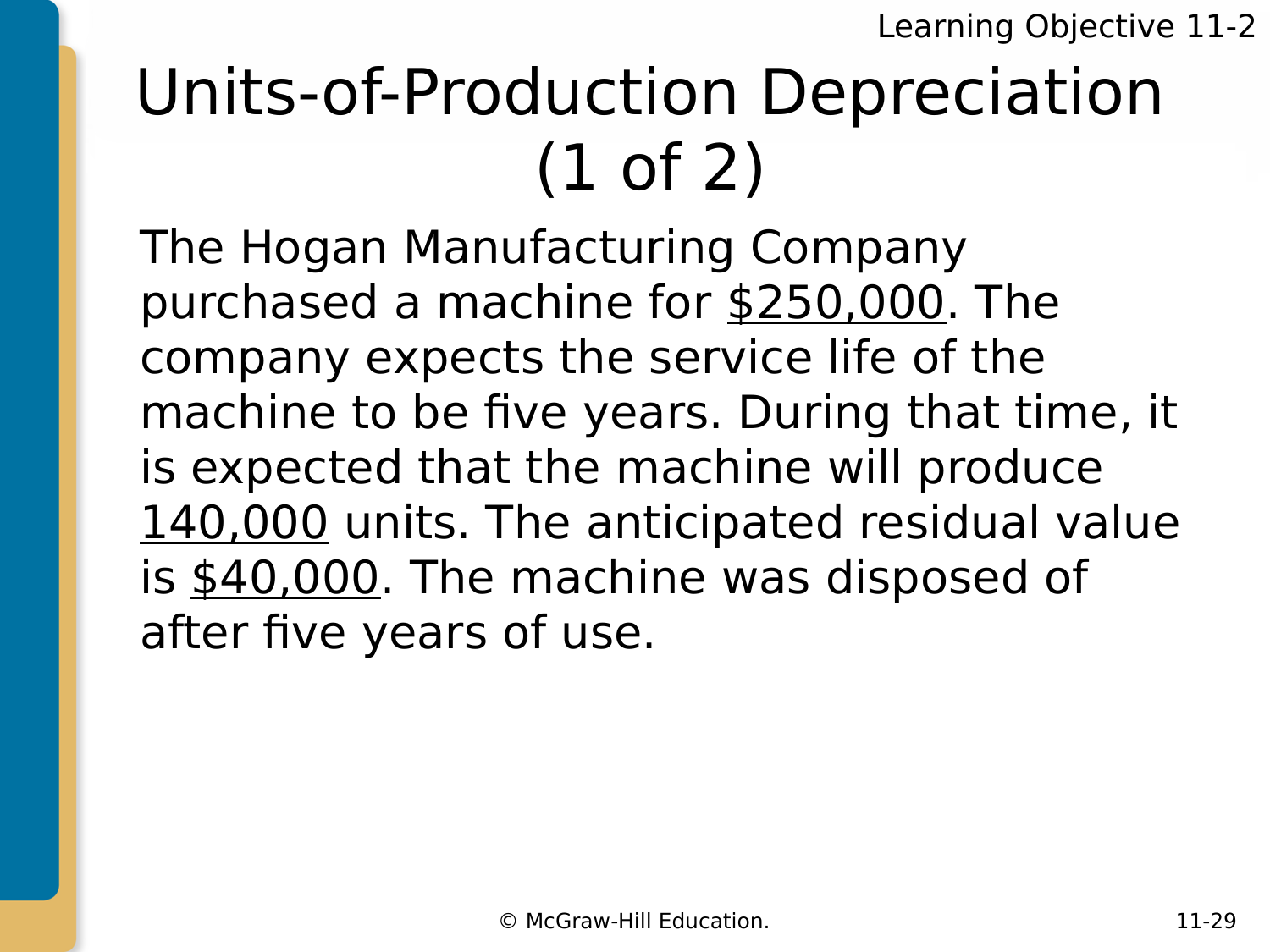

Learning Objective 11-2
# Units-of-Production Depreciation (1 of 2)
The Hogan Manufacturing Company purchased a machine for $250,000. The company expects the service life of the machine to be five years. During that time, it is expected that the machine will produce 140,000 units. The anticipated residual value is $40,000. The machine was disposed of after five years of use.